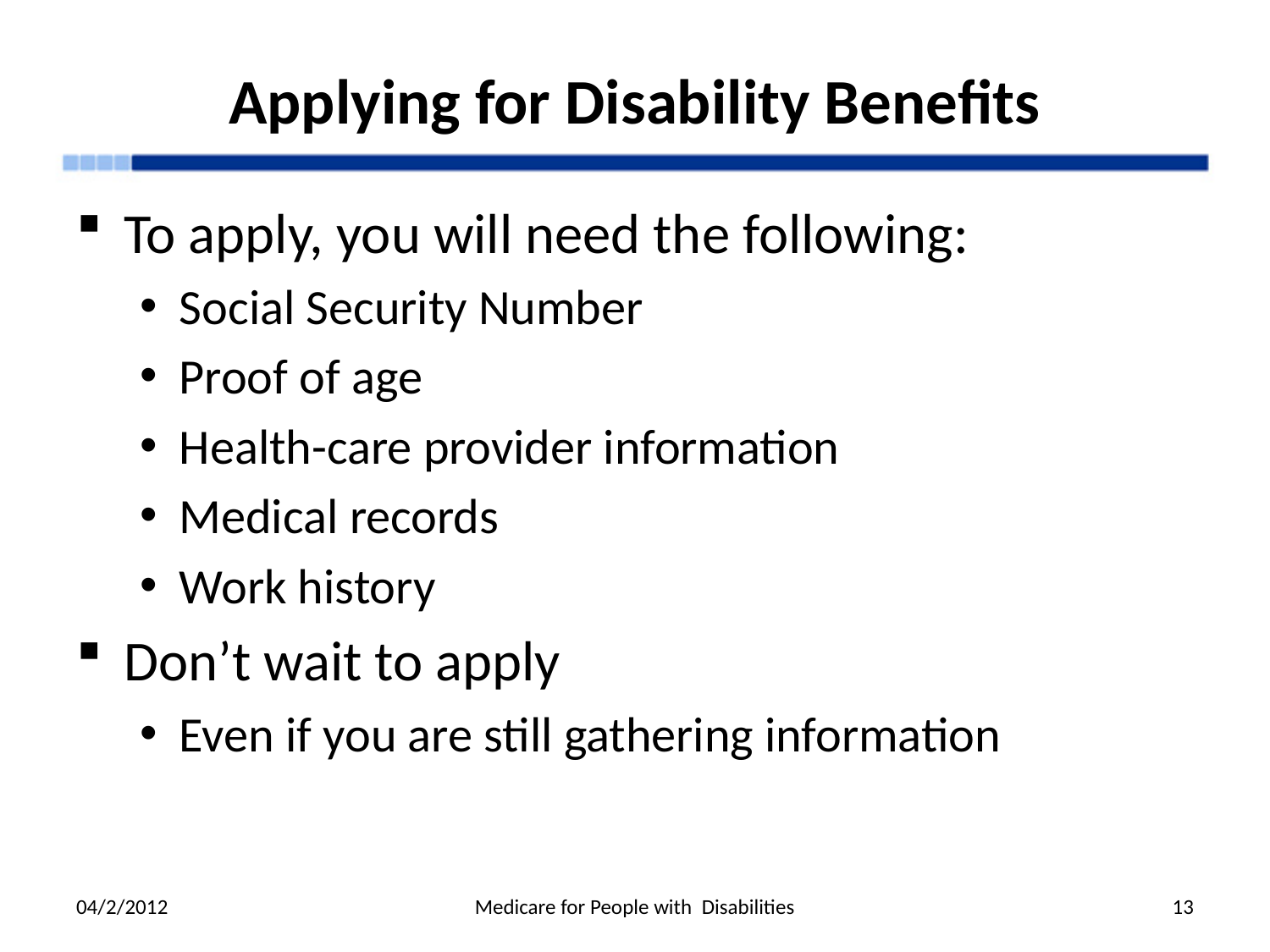

# Applying for Disability Benefits
To apply, you will need the following:
Social Security Number
Proof of age
Health-care provider information
Medical records
Work history
Don’t wait to apply
Even if you are still gathering information

04/2/2012
Medicare for People with  Disabilities
13